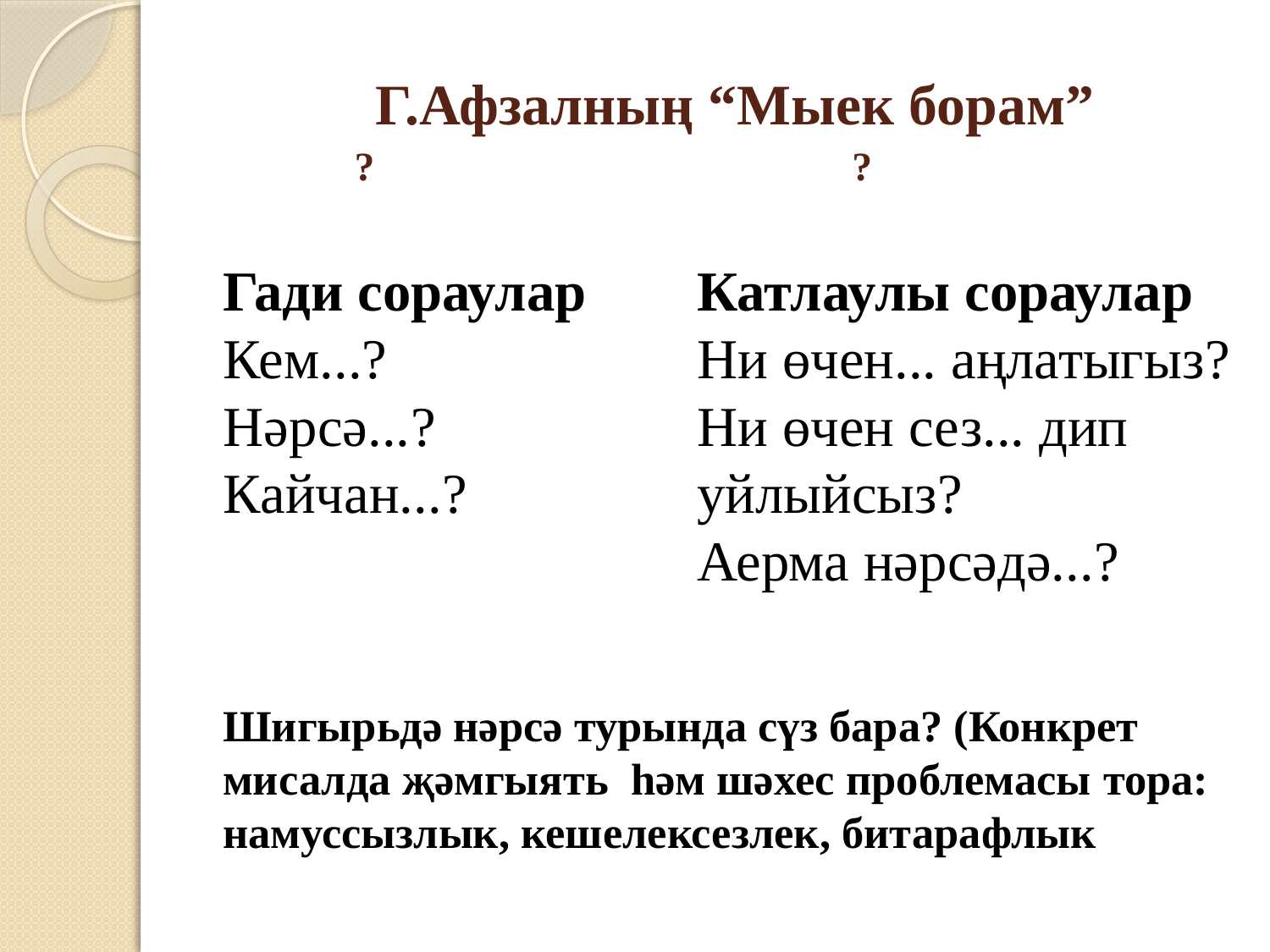

# Г.Афзалның “Мыек борам” ?                                               ?
Гади сораулар
Кем...?
Нәрсә...?
Кайчан...?
Катлаулы сораулар
Ни өчен... аңлатыгыз?
Ни өчен сез... дип уйлыйсыз?
Аерма нәрсәдә...?

Шигырьдә нәрсә турында сүз бара? (Конкрет мисалда җәмгыять  һәм шәхес проблемасы тора: намуссызлык, кешелексезлек, битарафлык